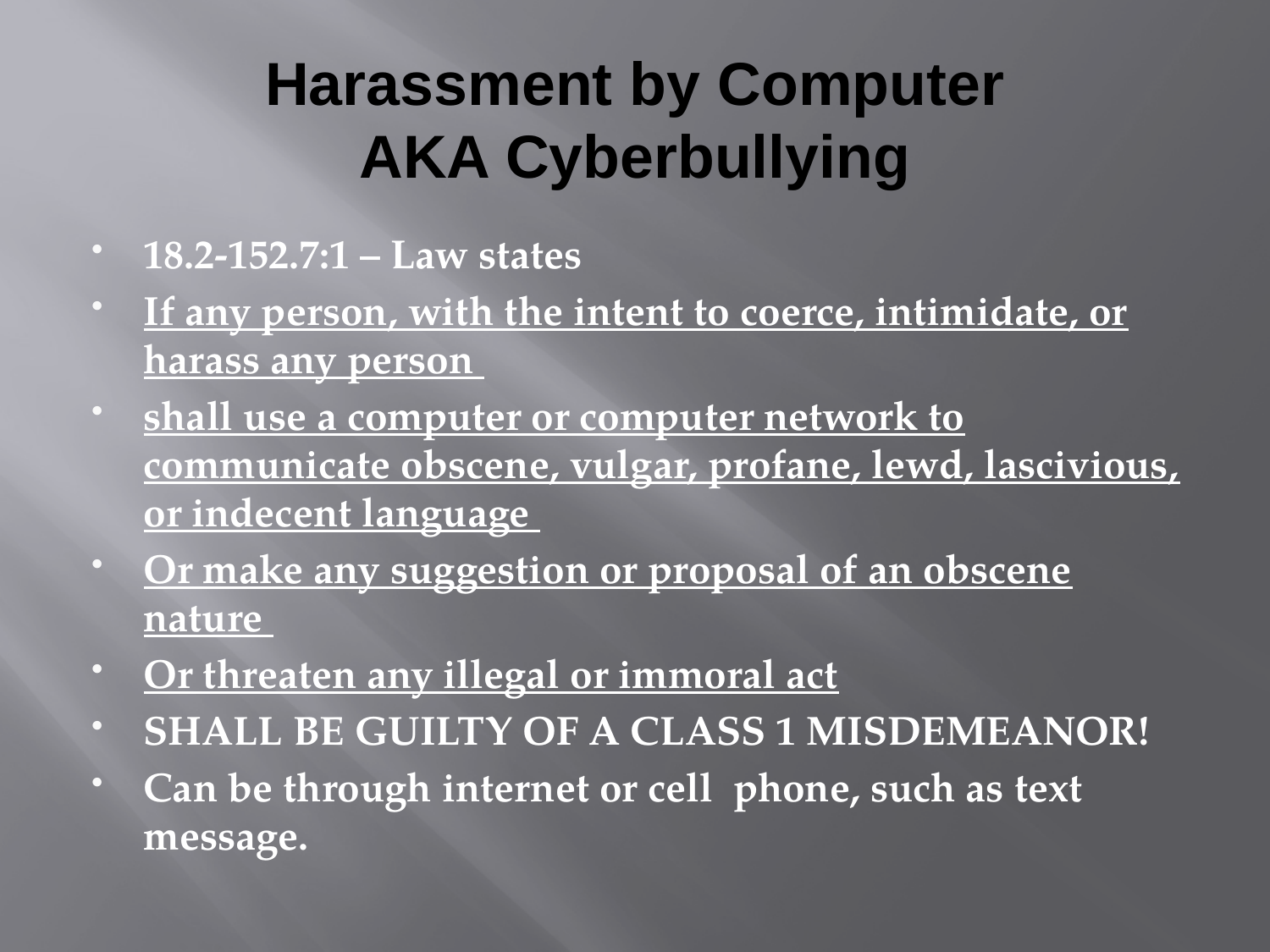

# Harassment by Computer AKA Cyberbullying
18.2-152.7:1 – Law states
If any person, with the intent to coerce, intimidate, or harass any person
shall use a computer or computer network to communicate obscene, vulgar, profane, lewd, lascivious, or indecent language
Or make any suggestion or proposal of an obscene nature
Or threaten any illegal or immoral act
SHALL BE GUILTY OF A CLASS 1 MISDEMEANOR!
Can be through internet or cell  phone, such as text message.